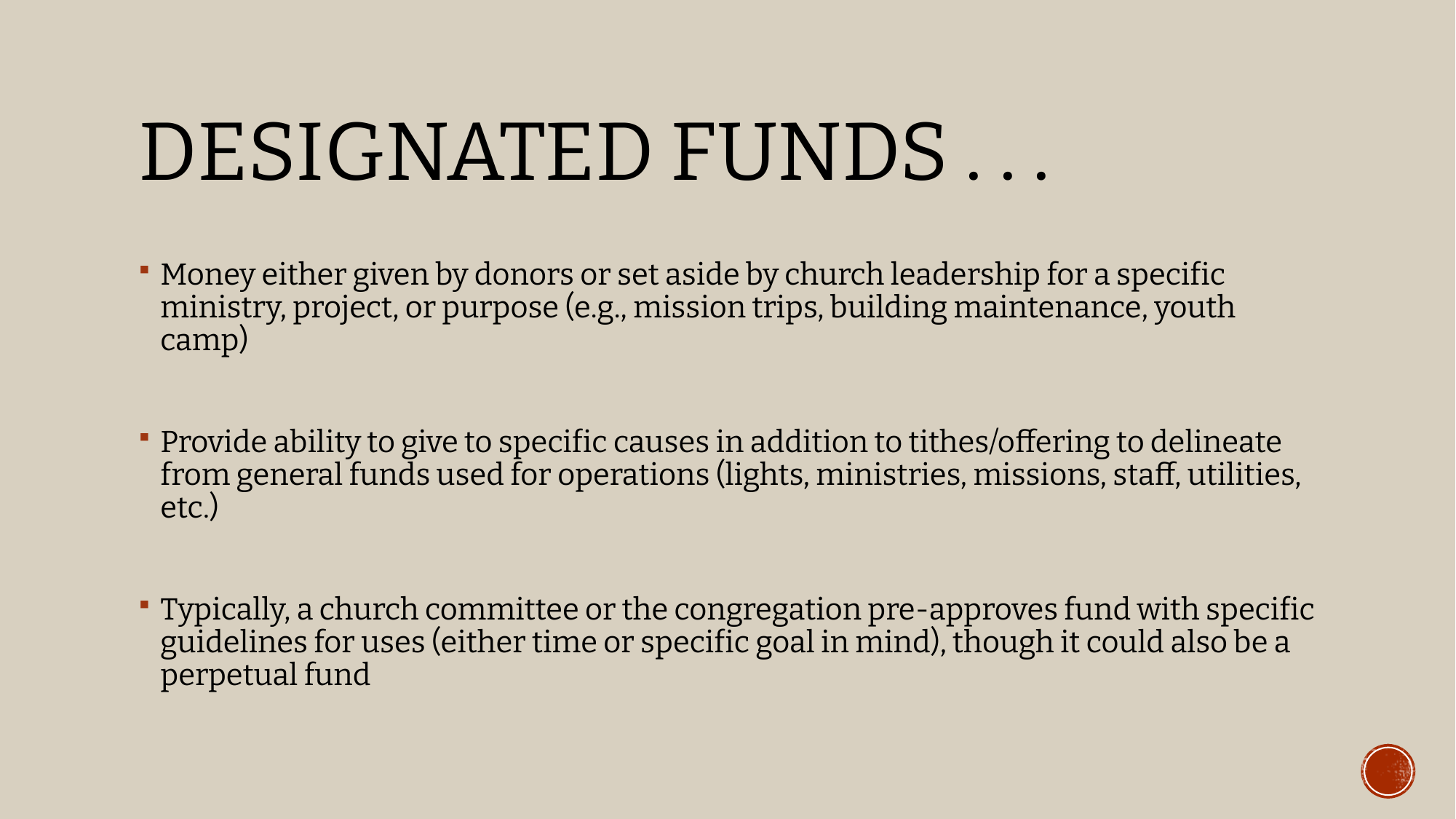

# Designated Funds . . .
Money either given by donors or set aside by church leadership for a specific ministry, project, or purpose (e.g., mission trips, building maintenance, youth camp)

Provide ability to give to specific causes in addition to tithes/offering to delineate from general funds used for operations (lights, ministries, missions, staff, utilities, etc.)

Typically, a church committee or the congregation pre-approves fund with specific guidelines for uses (either time or specific goal in mind), though it could also be a perpetual fund